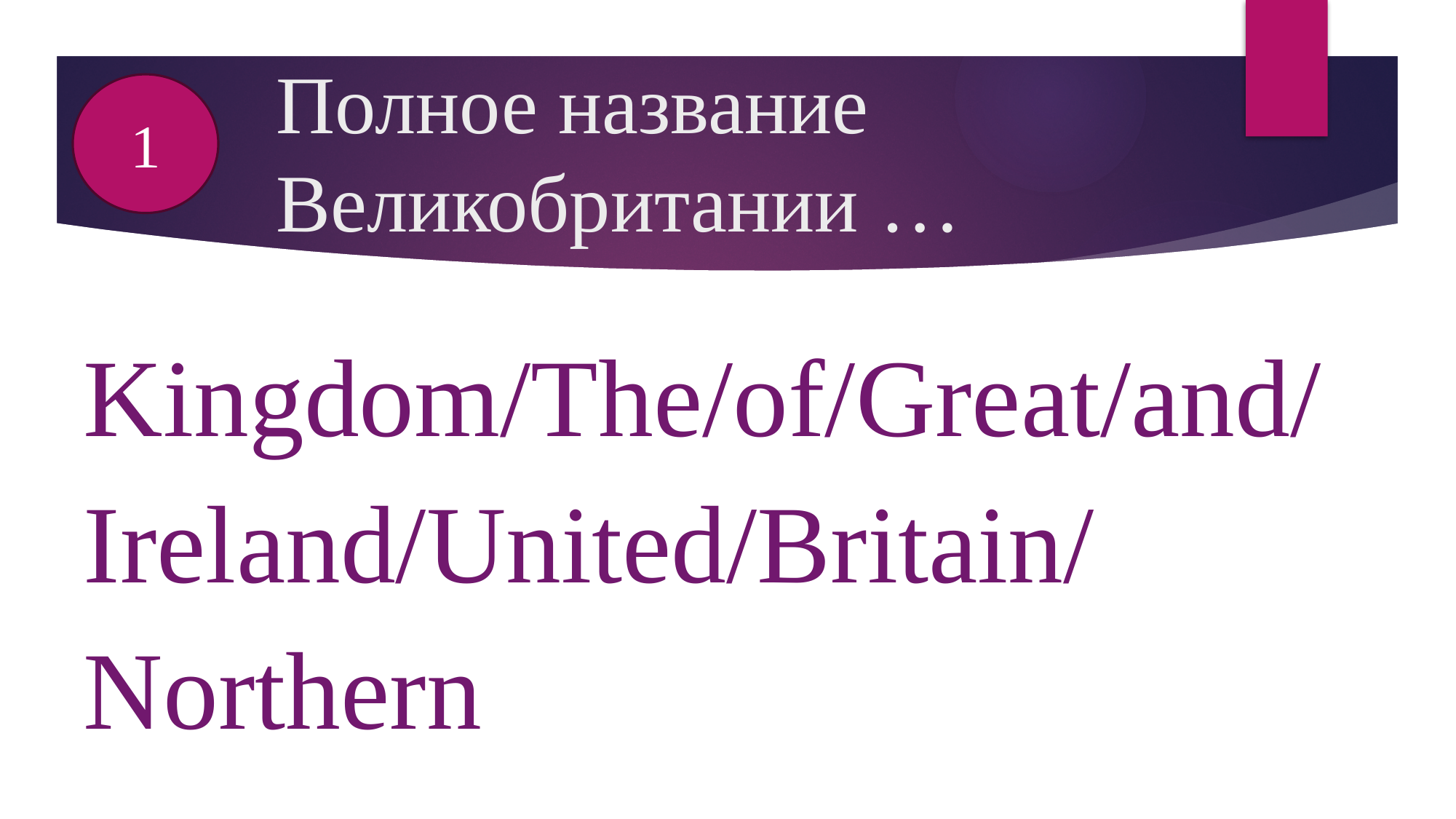

# Полное название Великобритании …
1
Kingdom/The/of/Great/and/
Ireland/United/Britain/
Northern